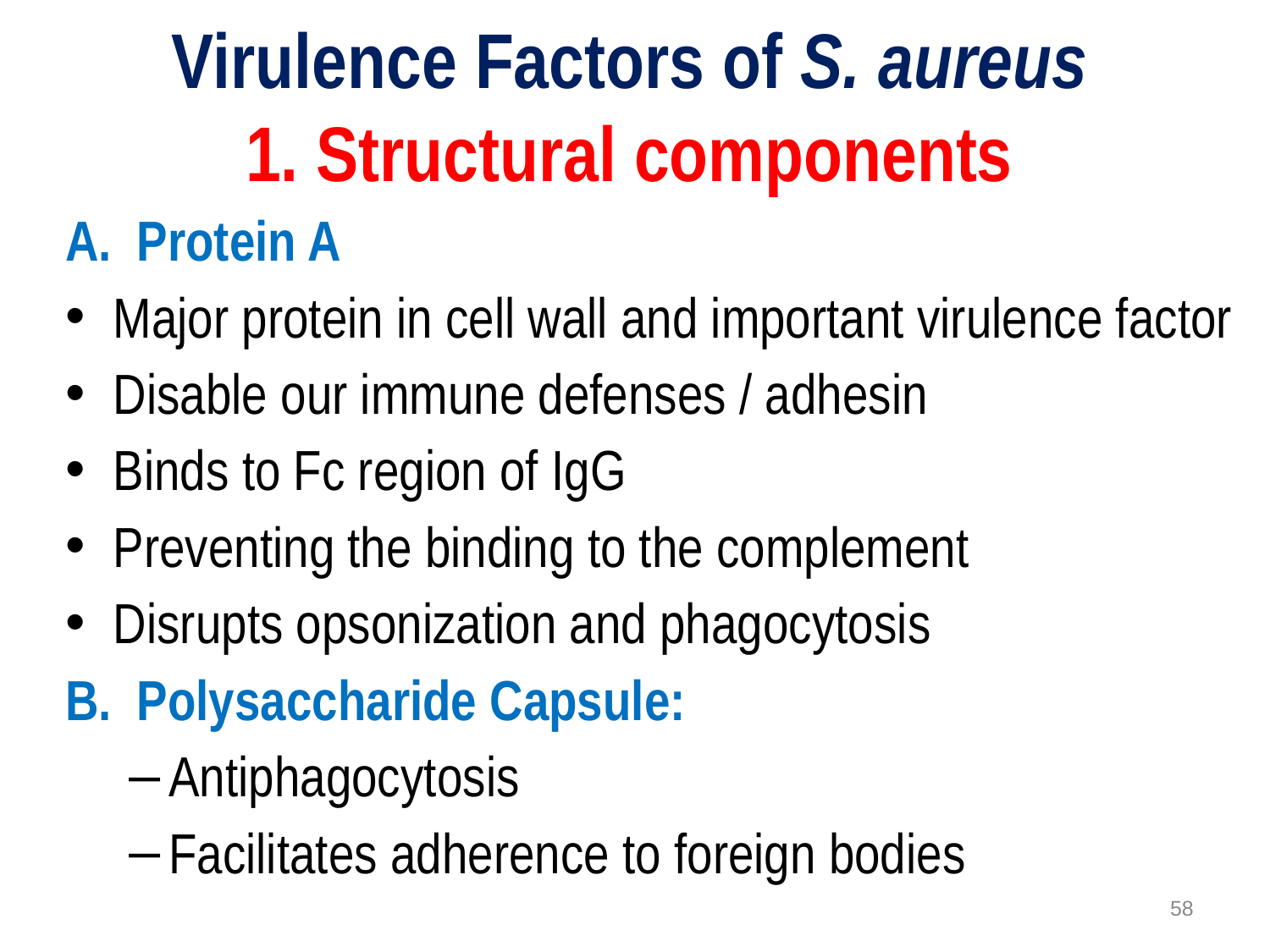

# Virulence Factors of S. aureus 1. Structural components
Protein A
Major protein in cell wall and important virulence factor
Disable our immune defenses / adhesin
Binds to Fc region of IgG
Preventing the binding to the complement
Disrupts opsonization and phagocytosis
Polysaccharide Capsule:
Antiphagocytosis
Facilitates adherence to foreign bodies

58